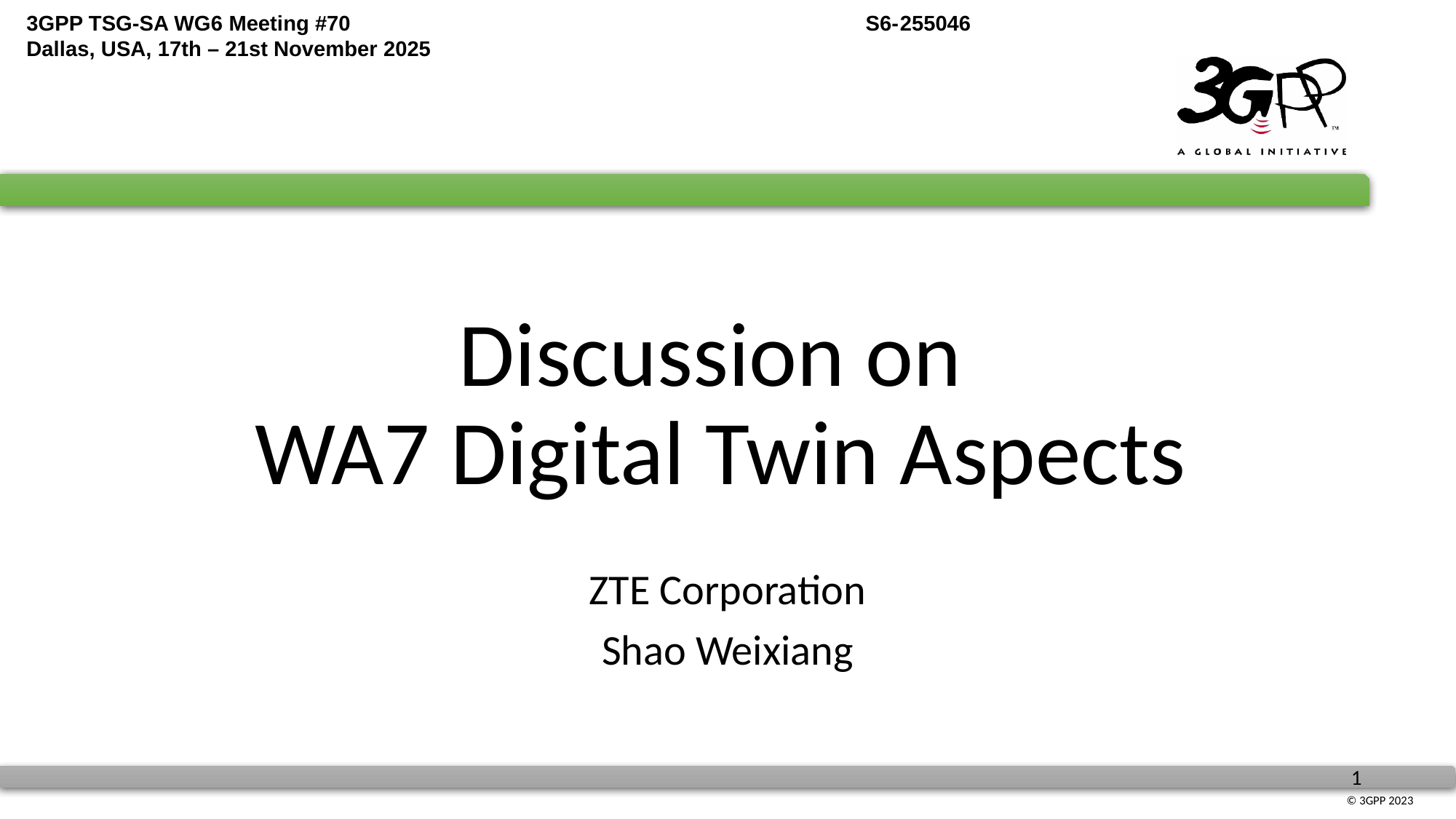

Discussion on
WA7 Digital Twin Aspects
ZTE Corporation
Shao Weixiang